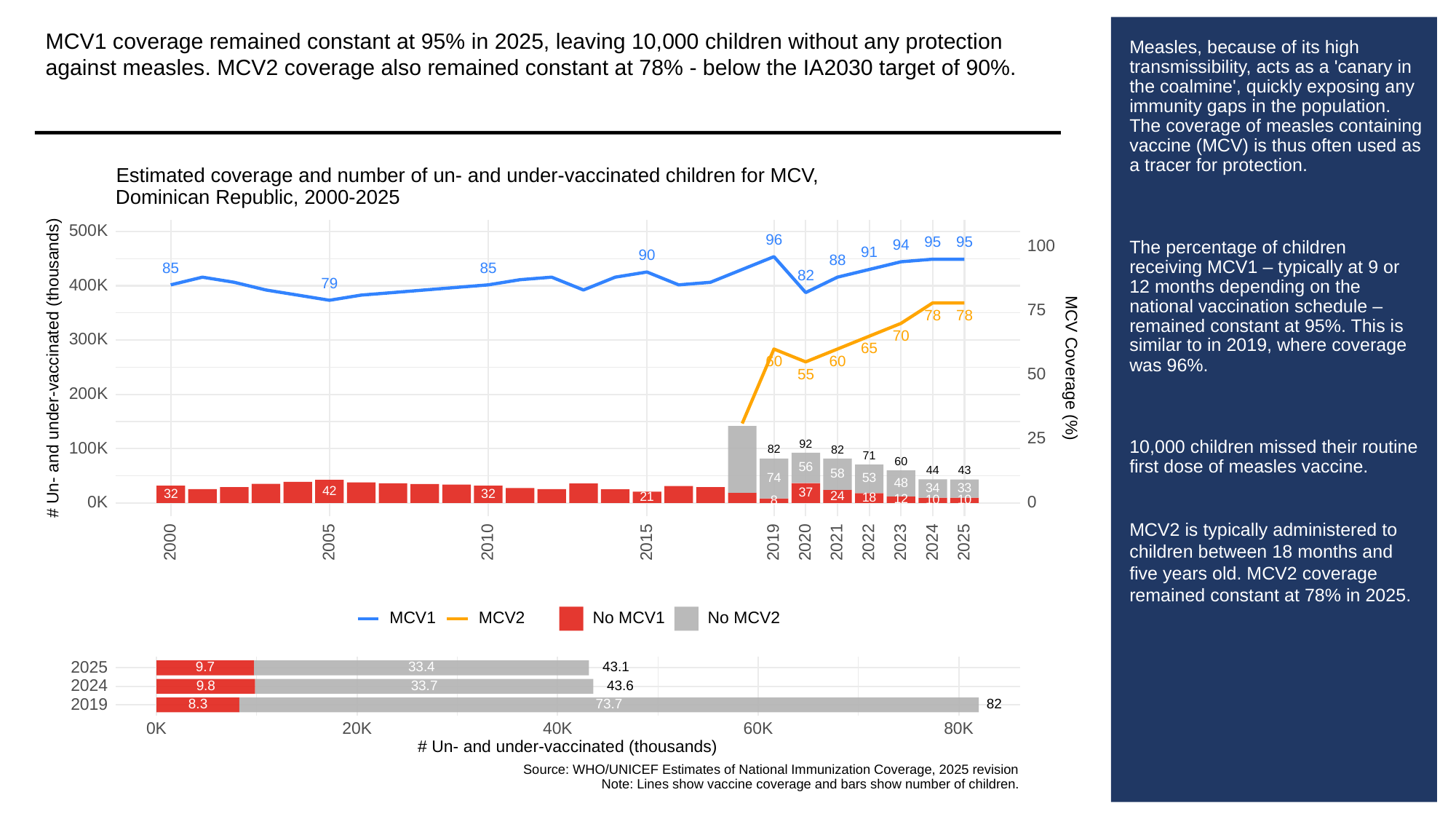

MCV1 coverage remained constant at 95% in 2025, leaving 10,000 children without any protection against measles. MCV2 coverage also remained constant at 78% - below the IA2030 target of 90%.
# Measles, because of its high transmissibility, acts as a 'canary in the coalmine', quickly exposing any immunity gaps in the population. The coverage of measles containing vaccine (MCV) is thus often used as a tracer for protection.

The percentage of children receiving MCV1 – typically at 9 or 12 months depending on the national vaccination schedule – remained constant at 95%. This is similar to in 2019, where coverage was 96%.

10,000 children missed their routine first dose of measles vaccine.

MCV2 is typically administered to children between 18 months and five years old. MCV2 coverage remained constant at 78% in 2025.

Estimated coverage and number of un- and under-vaccinated children for MCV,
Dominican Republic, 2000-2025

500K

96
95
95
94
100
91
90
88

85
85
82
79
400K

75
78
78

70
300K

65
60
60
# Un- and under-vaccinated (thousands)
MCV Coverage (%)

50
55
200K

25
92
100K
82
82

71

60

56

44
43
58

74
53

48

34
33

42

37

32
32

24
21

18
12
10
10
8

0K
0

2023
2000
2005
2010
2015
2019
2020
2021
2022
2024
2025

MCV1
MCV2
No MCV1
No MCV2

2025
33.4
43.1
9.7

2024
33.7
43.6
9.8

2019
8.3
73.7
82

0K
20K
40K
60K
80K
# Un- and under-vaccinated (thousands)
Source: WHO/UNICEF Estimates of National Immunization Coverage, 2025 revision
Note: Lines show vaccine coverage and bars show number of children.